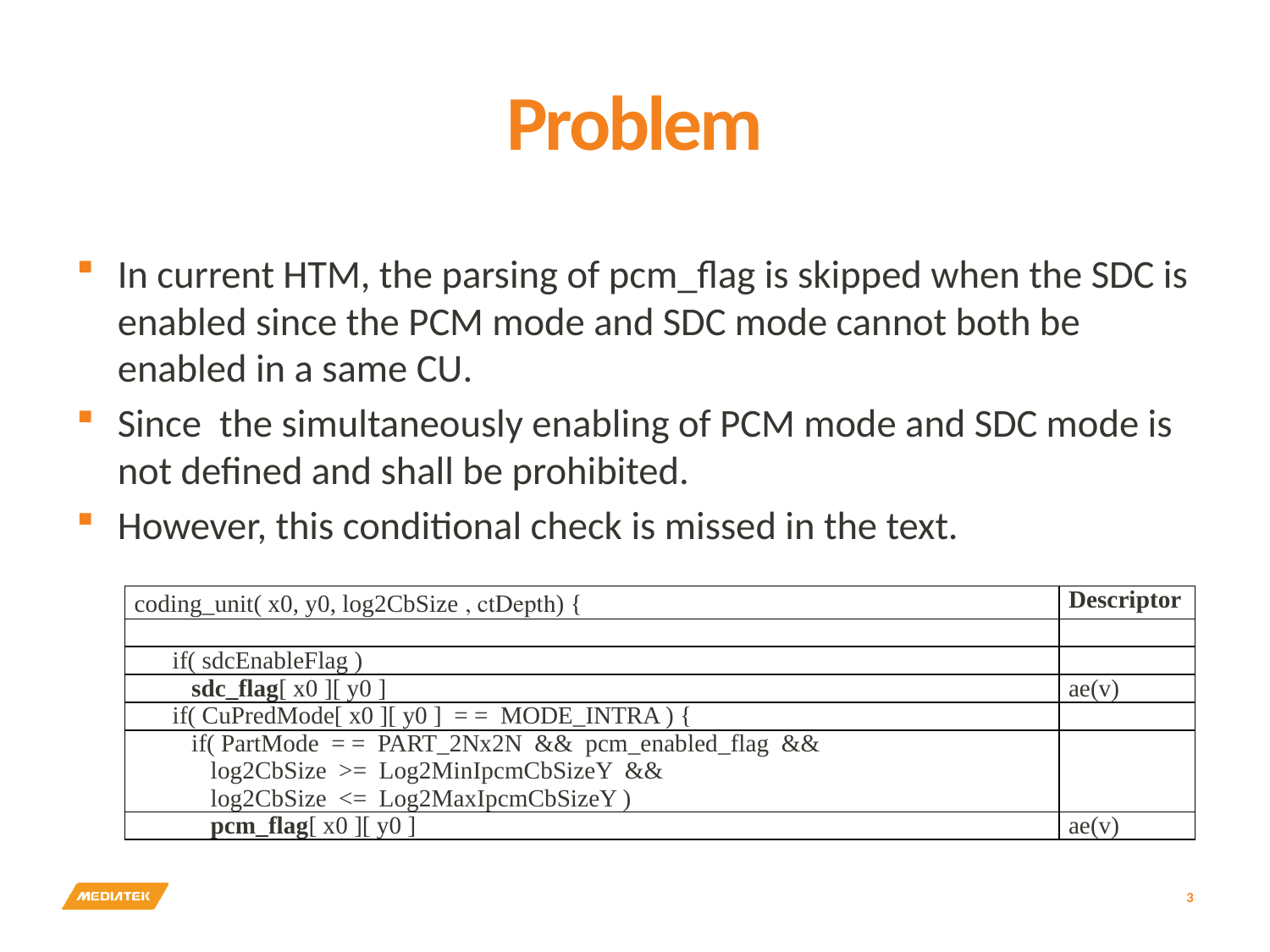

# Problem
In current HTM, the parsing of pcm_flag is skipped when the SDC is enabled since the PCM mode and SDC mode cannot both be enabled in a same CU.
Since  the simultaneously enabling of PCM mode and SDC mode is not defined and shall be prohibited.
However, this conditional check is missed in the text.

| coding\_unit( x0, y0, log2CbSize , ctDepth) { | Descriptor |
| --- | --- |
|  |  |
| if( sdcEnableFlag ) |  |
| sdc\_flag[ x0 ][ y0 ] | ae(v) |
| if( CuPredMode[ x0 ][ y0 ] = = MODE\_INTRA ) { |  |
| if( PartMode = = PART\_2Nx2N && pcm\_enabled\_flag && log2CbSize >= Log2MinIpcmCbSizeY && log2CbSize <= Log2MaxIpcmCbSizeY ) |  |
| pcm\_flag[ x0 ][ y0 ] | ae(v) |
3